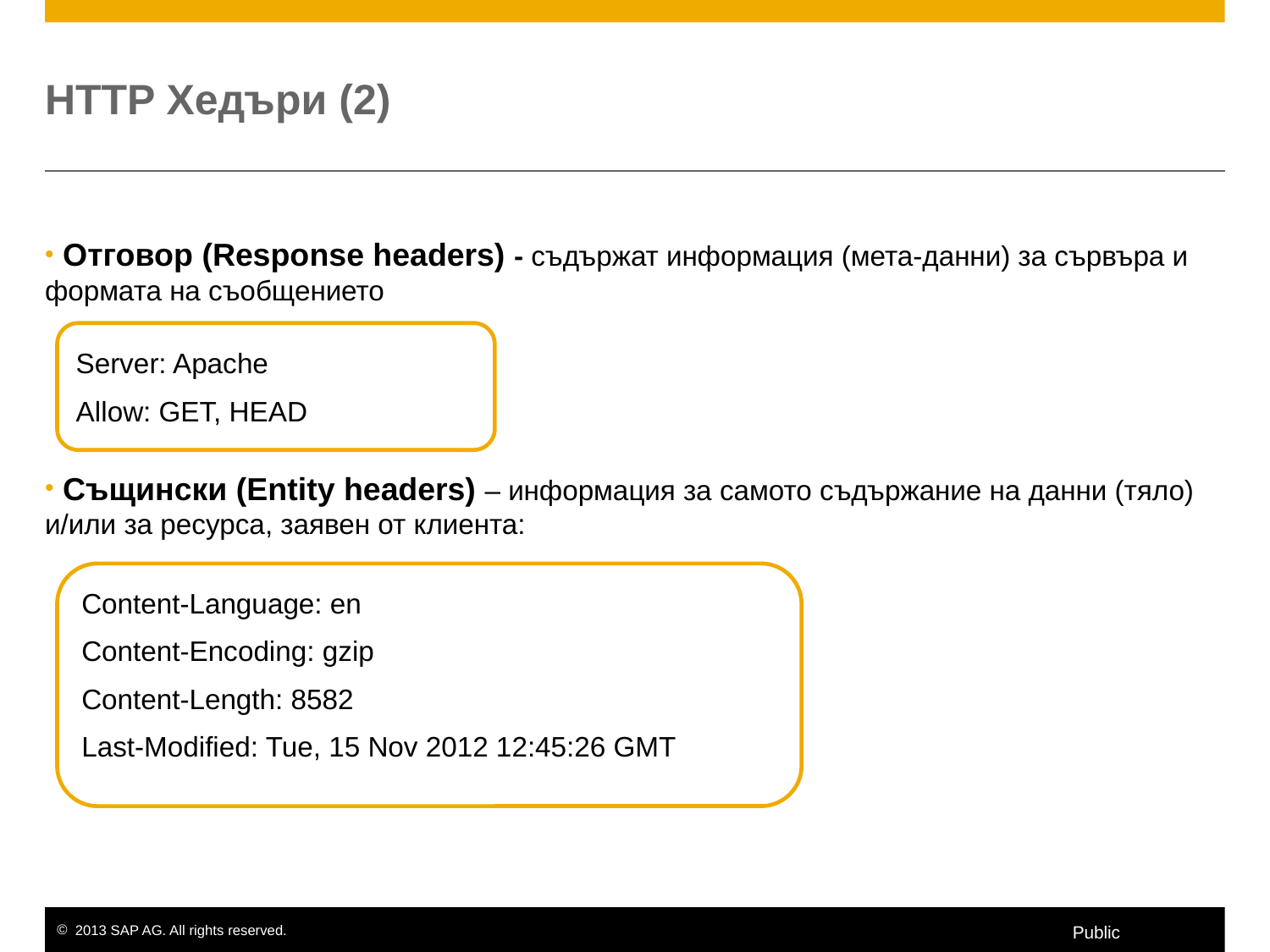

# HTTP Хедъри (2)
 Отговор (Response headers) - съдържат информация (мета-данни) за сървъра и формата на съобщението

 Същински (Entity headers) – информация за самото съдържание на данни (тяло) и/или за ресурса, заявен от клиента:
Server: Apache
Allow: GET, HEAD
Content-Language: en
Content-Encoding: gzip
Content-Length: 8582
Last-Modified: Tue, 15 Nov 2012 12:45:26 GMT